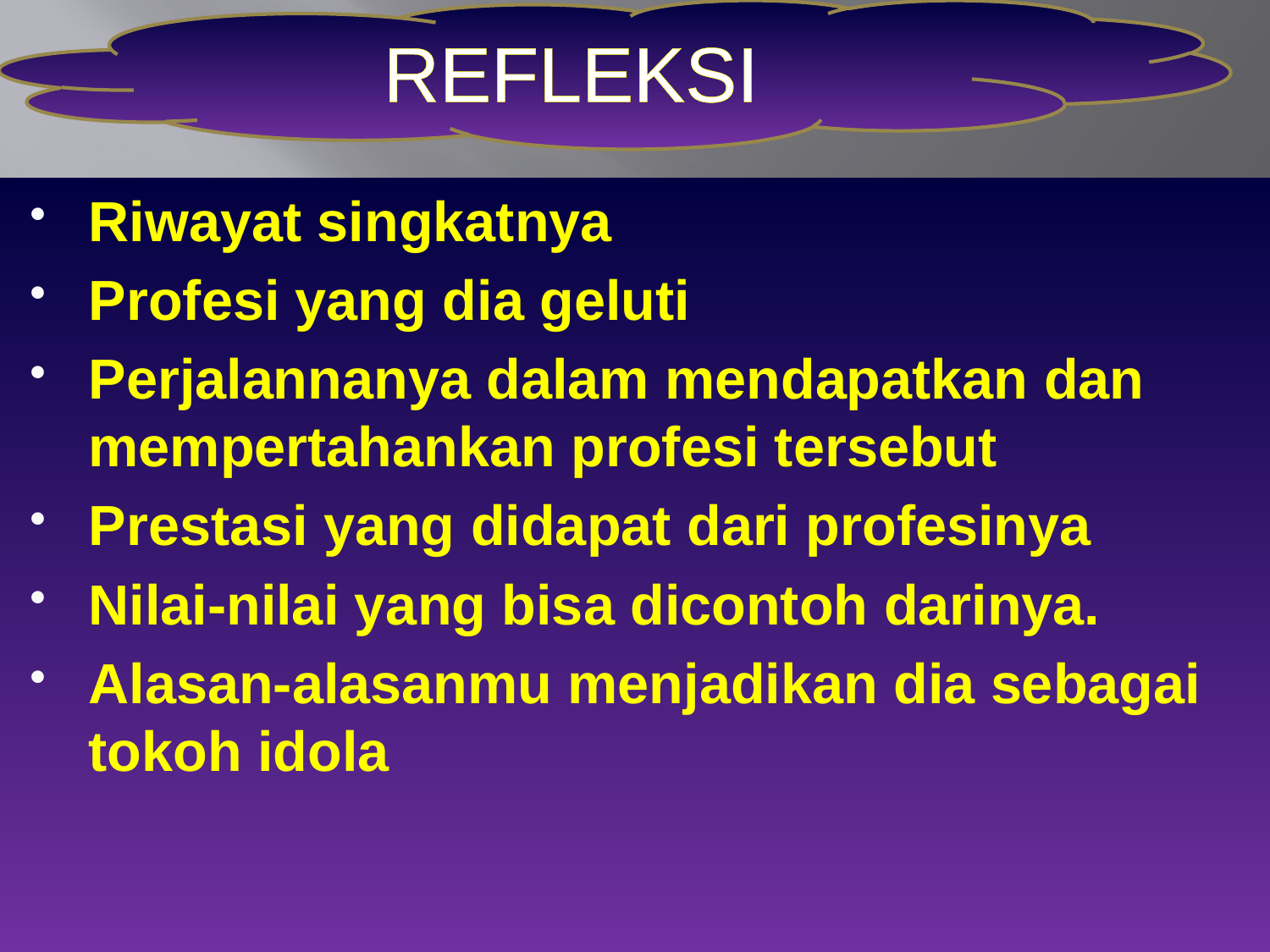

REFLEKSI
# .
Riwayat singkatnya
Profesi yang dia geluti
Perjalannanya dalam mendapatkan dan mempertahankan profesi tersebut
Prestasi yang didapat dari profesinya
Nilai-nilai yang bisa dicontoh darinya.
Alasan-alasanmu menjadikan dia sebagai tokoh idola